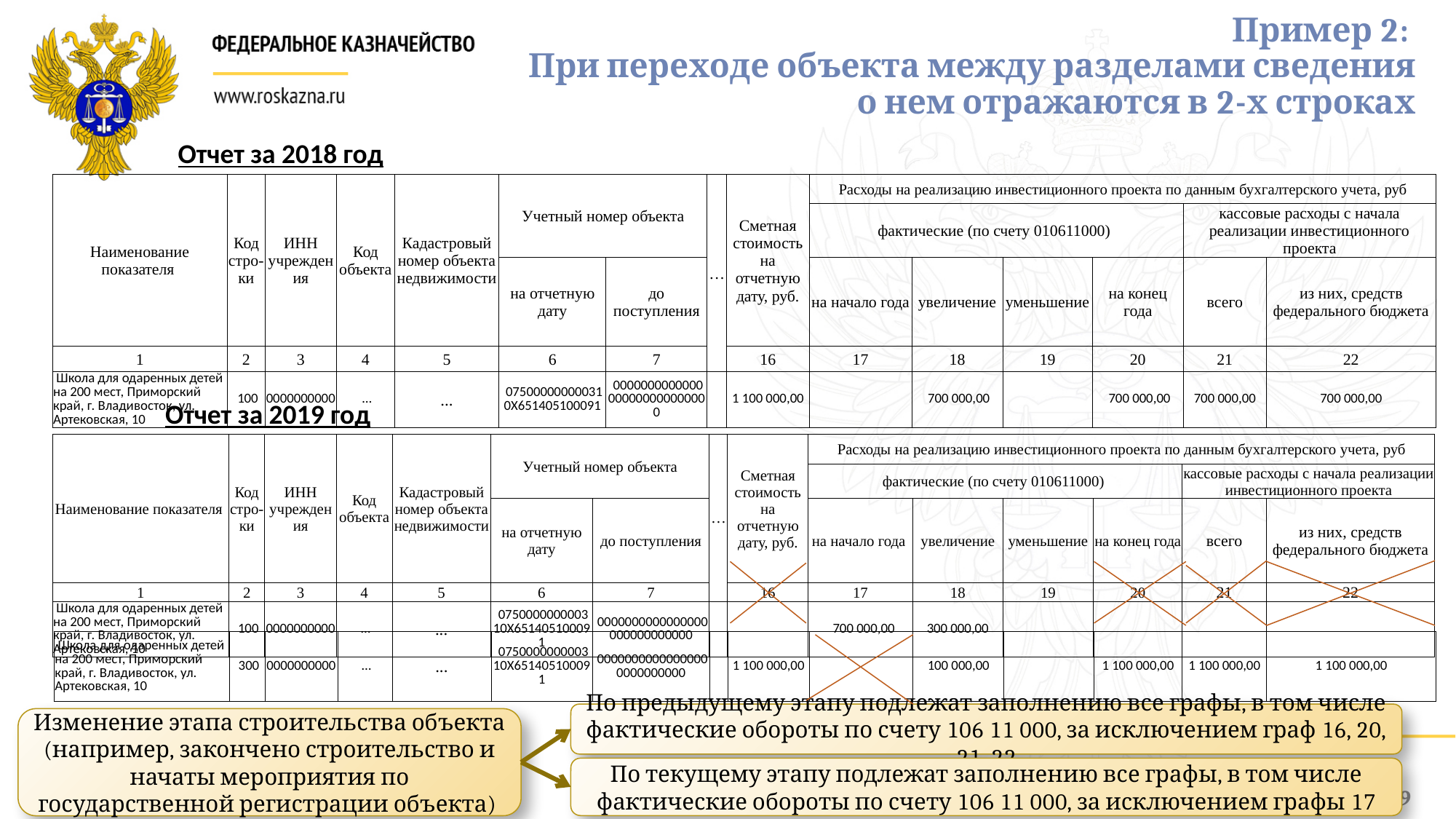

Пример 2:
При переходе объекта между разделами сведения о нем отражаются в 2-х строках
Отчет за 2018 год
| Наименование показателя | Код стро- ки | ИНН учреждения | Код объекта | Кадастровый номер объекта недвижимости | Учетный номер объекта |  | … | Сметная стоимость на отчетную дату, руб. | Расходы на реализацию инвестиционного проекта по данным бухгалтерского учета, руб |  |  |  |  |  |
| --- | --- | --- | --- | --- | --- | --- | --- | --- | --- | --- | --- | --- | --- | --- |
|  |  |  |  |  |  |  |  |  | фактические (по счету 010611000) |  |  |  | кассовые расходы с начала реализации инвестиционного проекта |  |
|  |  |  |  |  | на отчетную дату | до поступления |  |  | на начало года | увеличение | уменьшение | на конец года | всего | из них, средств федерального бюджета |
| 1 | 2 | 3 | 4 | 5 | 6 | 7 |  | 16 | 17 | 18 | 19 | 20 | 21 | 22 |
| Школа для одаренных детей на 200 мест, Приморский край, г. Владивосток, ул. Артековская, 10 | 100 | 0000000000 | … | ... | 075000000000310X651405100091 | 0000000000000000000000000000 |  | 1 100 000,00 |  | 700 000,00 |  | 700 000,00 | 700 000,00 | 700 000,00 |
Отчет за 2019 год
| Наименование показателя | Код стро- ки | ИНН учреждения | Код объекта | Кадастровый номер объекта недвижимости | Учетный номер объекта |  | … | Сметная стоимость на отчетную дату, руб. | Расходы на реализацию инвестиционного проекта по данным бухгалтерского учета, руб |  |  |  |  |  |
| --- | --- | --- | --- | --- | --- | --- | --- | --- | --- | --- | --- | --- | --- | --- |
|  |  |  |  |  |  |  |  |  | фактические (по счету 010611000) |  |  |  | кассовые расходы с начала реализации инвестиционного проекта |  |
|  |  |  |  |  | на отчетную дату | до поступления |  |  | на начало года | увеличение | уменьшение | на конец года | всего | из них, средств федерального бюджета |
| 1 | 2 | 3 | 4 | 5 | 6 | 7 |  | 16 | 17 | 18 | 19 | 20 | 21 | 22 |
| Школа для одаренных детей на 200 мест, Приморский край, г. Владивосток, ул. Артековская, 10 | 100 | 0000000000 | … | ... | 075000000000310X651405100091 | 0000000000000000000000000000 |  |  | 700 000,00 | 300 000,00 |  |  |  |  |
| Школа для одаренных детей на 200 мест, Приморский край, г. Владивосток, ул. Артековская, 10 | 300 | 0000000000 | … | ... | 075000000000310X651405100091 | 00000000000000000000000000 |  | 1 100 000,00 |  | 100 000,00 |  | 1 100 000,00 | 1 100 000,00 | 1 100 000,00 |
| --- | --- | --- | --- | --- | --- | --- | --- | --- | --- | --- | --- | --- | --- | --- |
По предыдущему этапу подлежат заполнению все графы, в том числе фактические обороты по счету 106 11 000, за исключением граф 16, 20, 21, 22
Изменение этапа строительства объекта (например, закончено строительство и начаты мероприятия по государственной регистрации объекта)
По текущему этапу подлежат заполнению все графы, в том числе фактические обороты по счету 106 11 000, за исключением графы 17
9